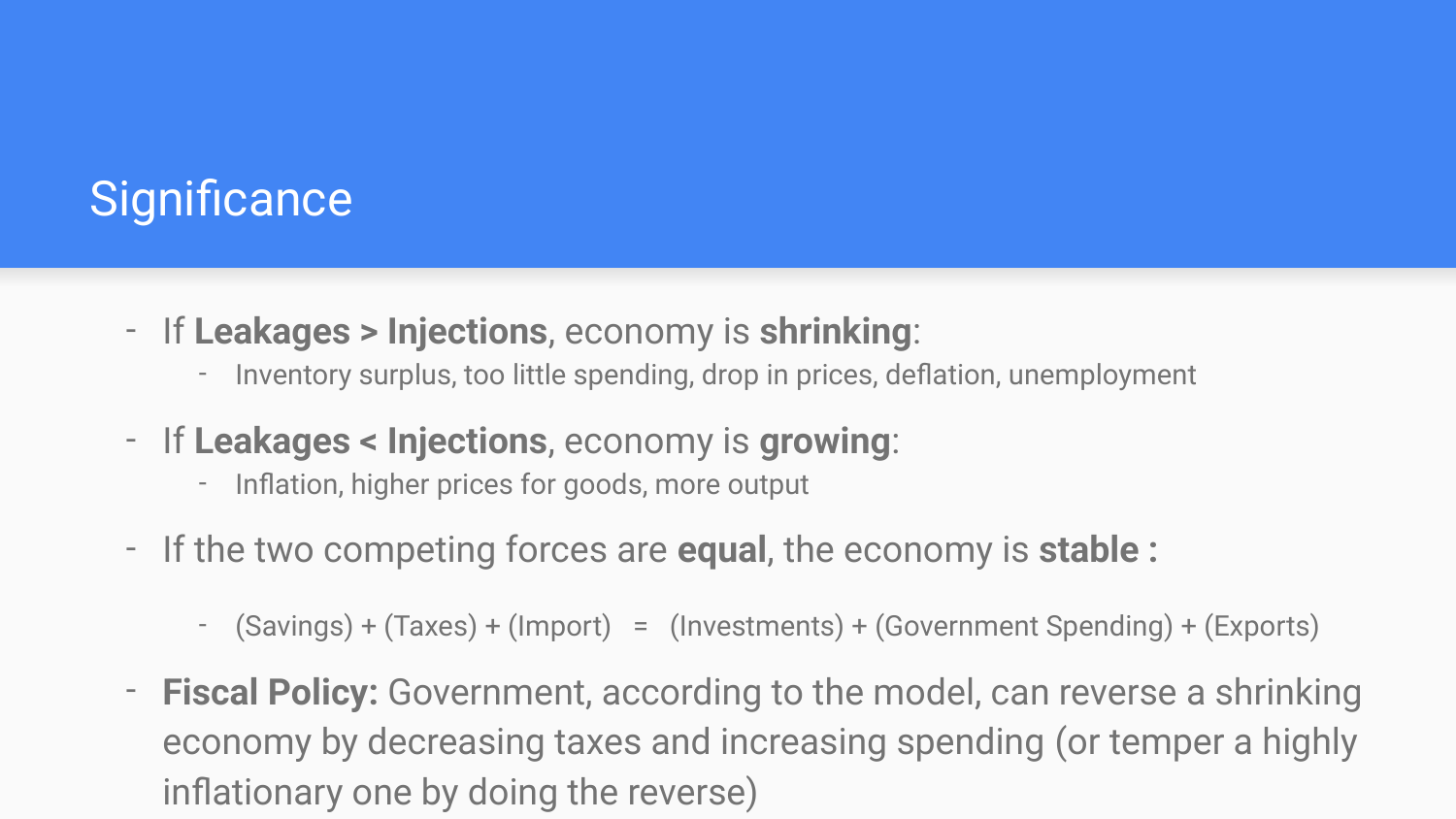

# Significance
If Leakages > Injections, economy is shrinking:
Inventory surplus, too little spending, drop in prices, deflation, unemployment
If Leakages < Injections, economy is growing:
Inflation, higher prices for goods, more output
If the two competing forces are equal, the economy is stable :
(Savings) + (Taxes) + (Import)   =   (Investments) + (Government Spending) + (Exports)
Fiscal Policy: Government, according to the model, can reverse a shrinking economy by decreasing taxes and increasing spending (or temper a highly inflationary one by doing the reverse)